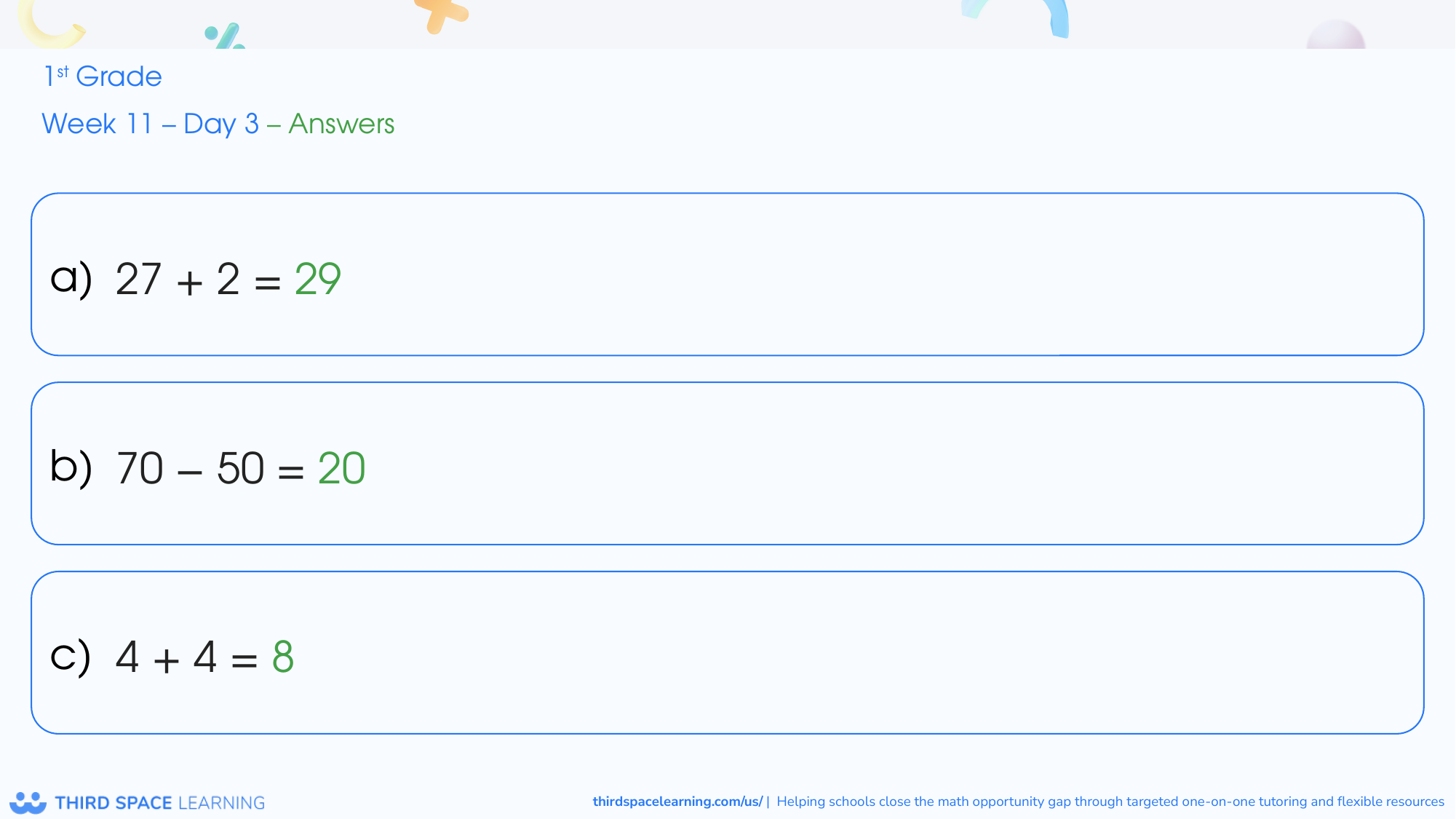

1st Grade
Week 11 – Day 3 – Answers
27 + 2 = 29
70 − 50 = 20
4 + 4 = 8